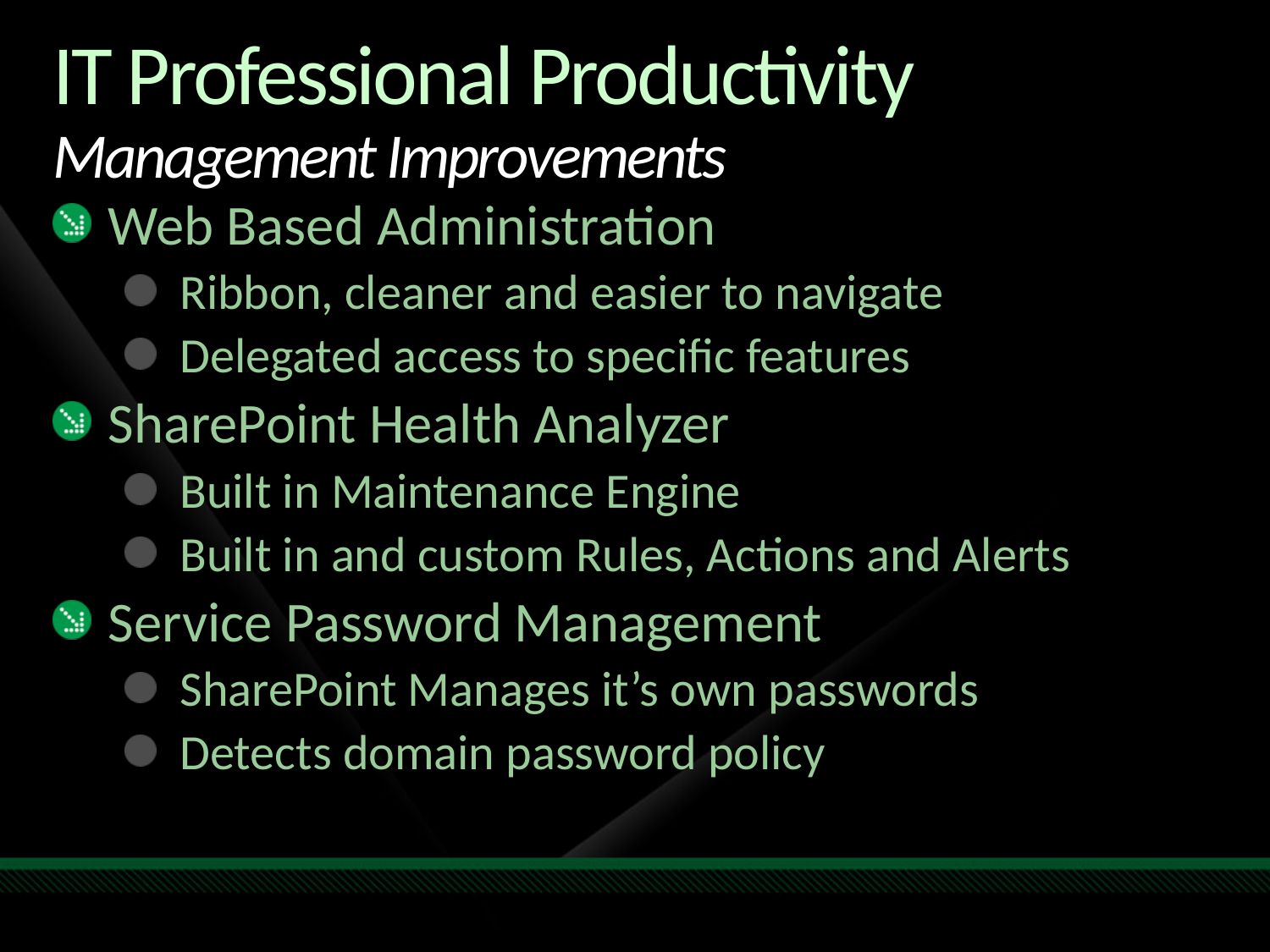

# IT Professional Productivity Management Improvements
Web Based Administration
Ribbon, cleaner and easier to navigate
Delegated access to specific features
SharePoint Health Analyzer
Built in Maintenance Engine
Built in and custom Rules, Actions and Alerts
Service Password Management
SharePoint Manages it’s own passwords
Detects domain password policy